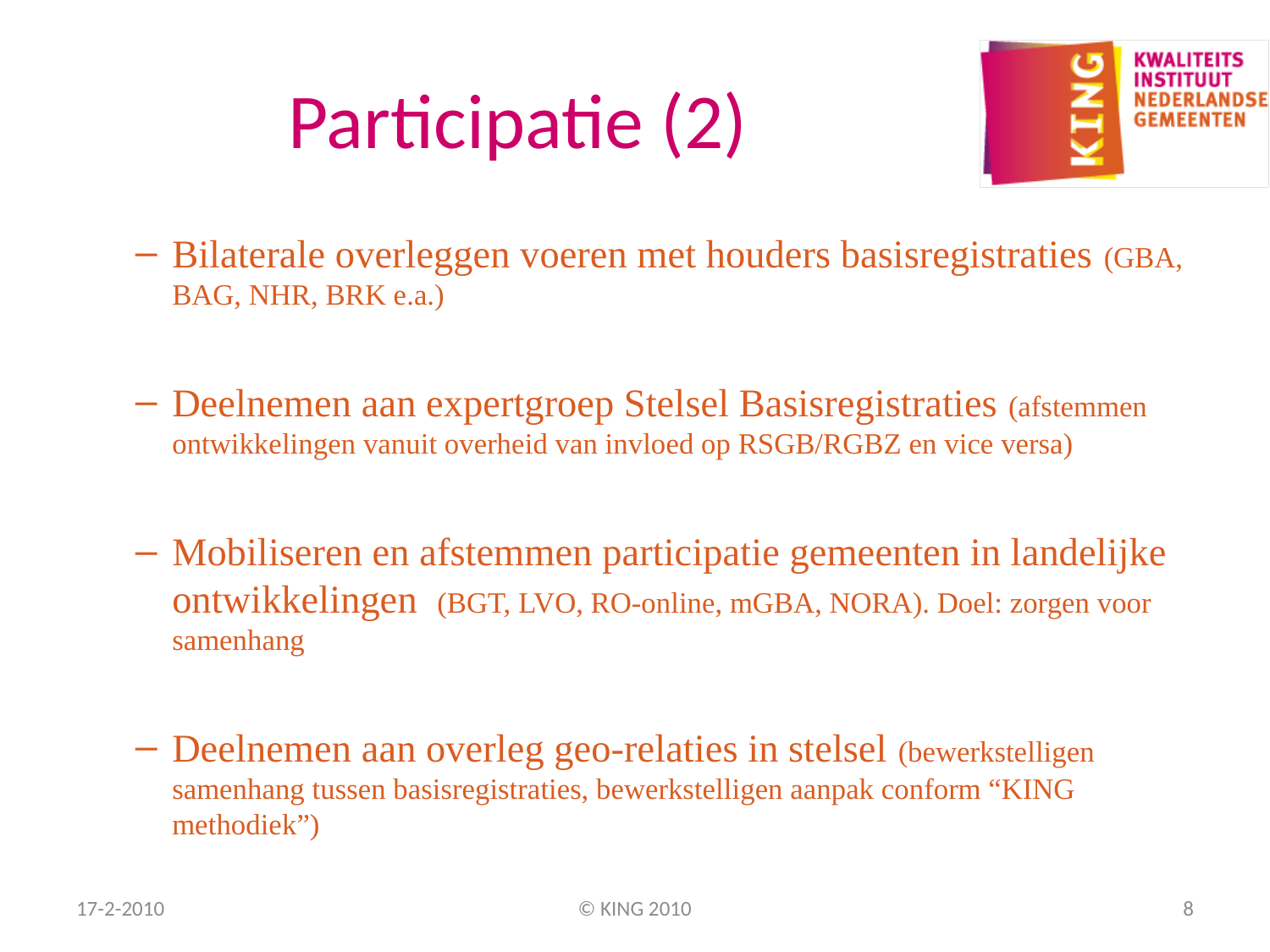

# Participatie (2)
Bilaterale overleggen voeren met houders basisregistraties (GBA, BAG, NHR, BRK e.a.)

Deelnemen aan expertgroep Stelsel Basisregistraties (afstemmen ontwikkelingen vanuit overheid van invloed op RSGB/RGBZ en vice versa)

Mobiliseren en afstemmen participatie gemeenten in landelijke ontwikkelingen  (BGT, LVO, RO-online, mGBA, NORA). Doel: zorgen voor samenhang

Deelnemen aan overleg geo-relaties in stelsel (bewerkstelligen samenhang tussen basisregistraties, bewerkstelligen aanpak conform “KING methodiek”)

17-2-2010
© KING 2010
8